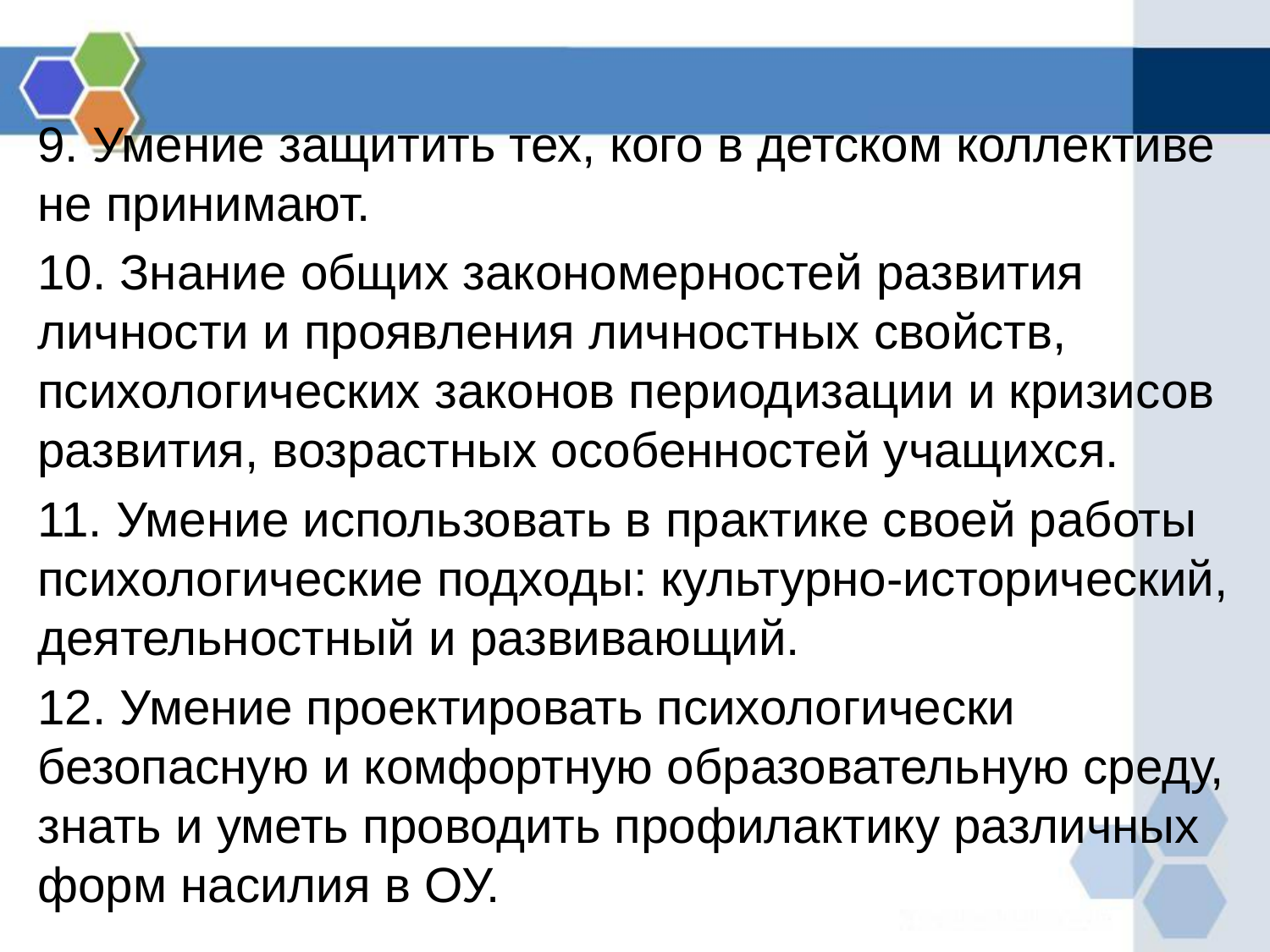

9. Умение защитить тех, кого в детском коллективе не принимают.
10. Знание общих закономерностей развития личности и проявления личностных свойств, психологических законов периодизации и кризисов развития, возрастных особенностей учащихся.
11. Умение использовать в практике своей работы психологические подходы: культурно-исторический, деятельностный и развивающий.
12. Умение проектировать психологически безопасную и комфортную образовательную среду, знать и уметь проводить профилактику различных форм насилия в ОУ.